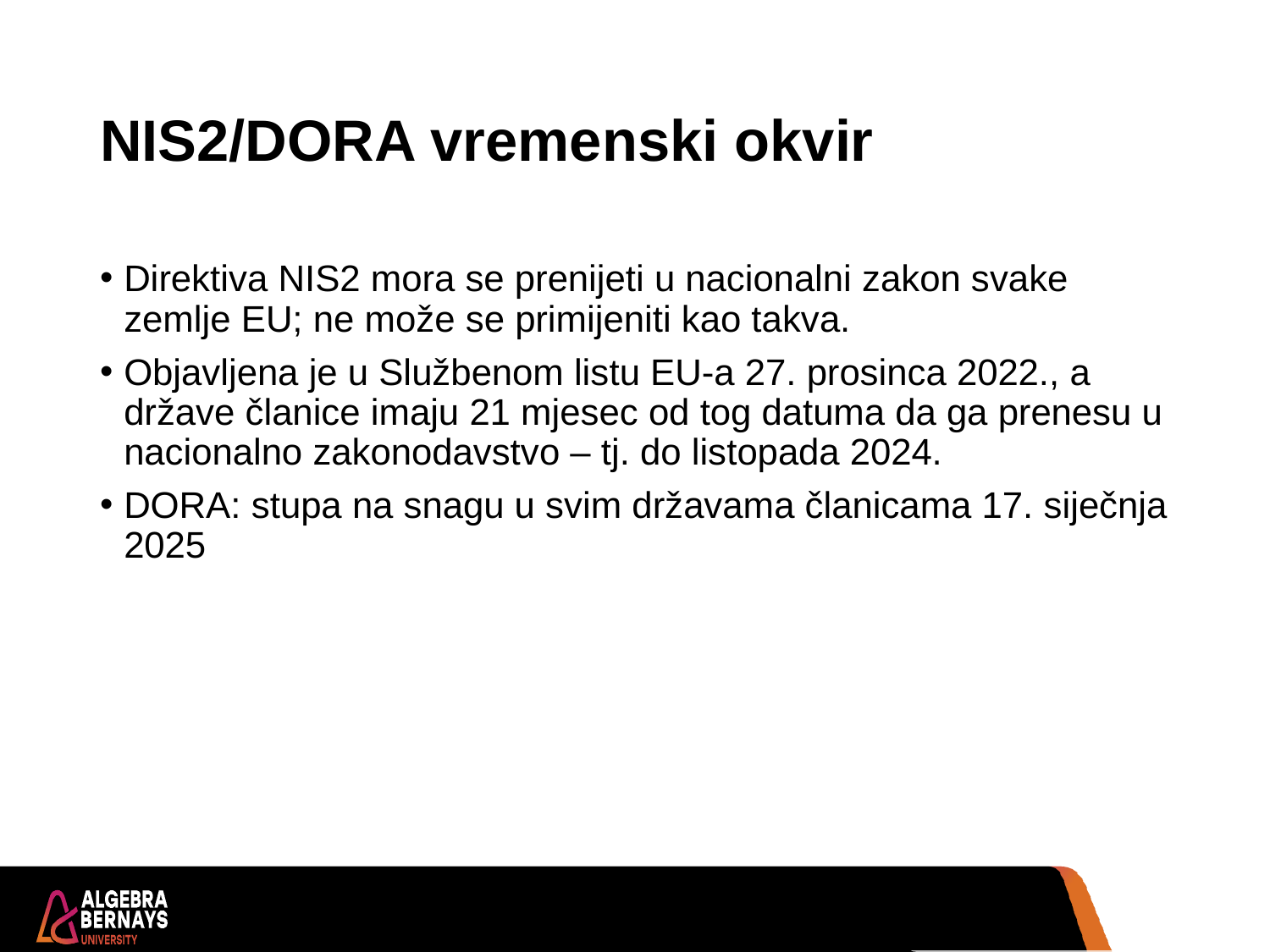

# NIS2/DORA vremenski okvir
Direktiva NIS2 mora se prenijeti u nacionalni zakon svake zemlje EU; ne može se primijeniti kao takva.
Objavljena je u Službenom listu EU-a 27. prosinca 2022., a države članice imaju 21 mjesec od tog datuma da ga prenesu u nacionalno zakonodavstvo – tj. do listopada 2024.
DORA: stupa na snagu u svim državama članicama 17. siječnja 2025